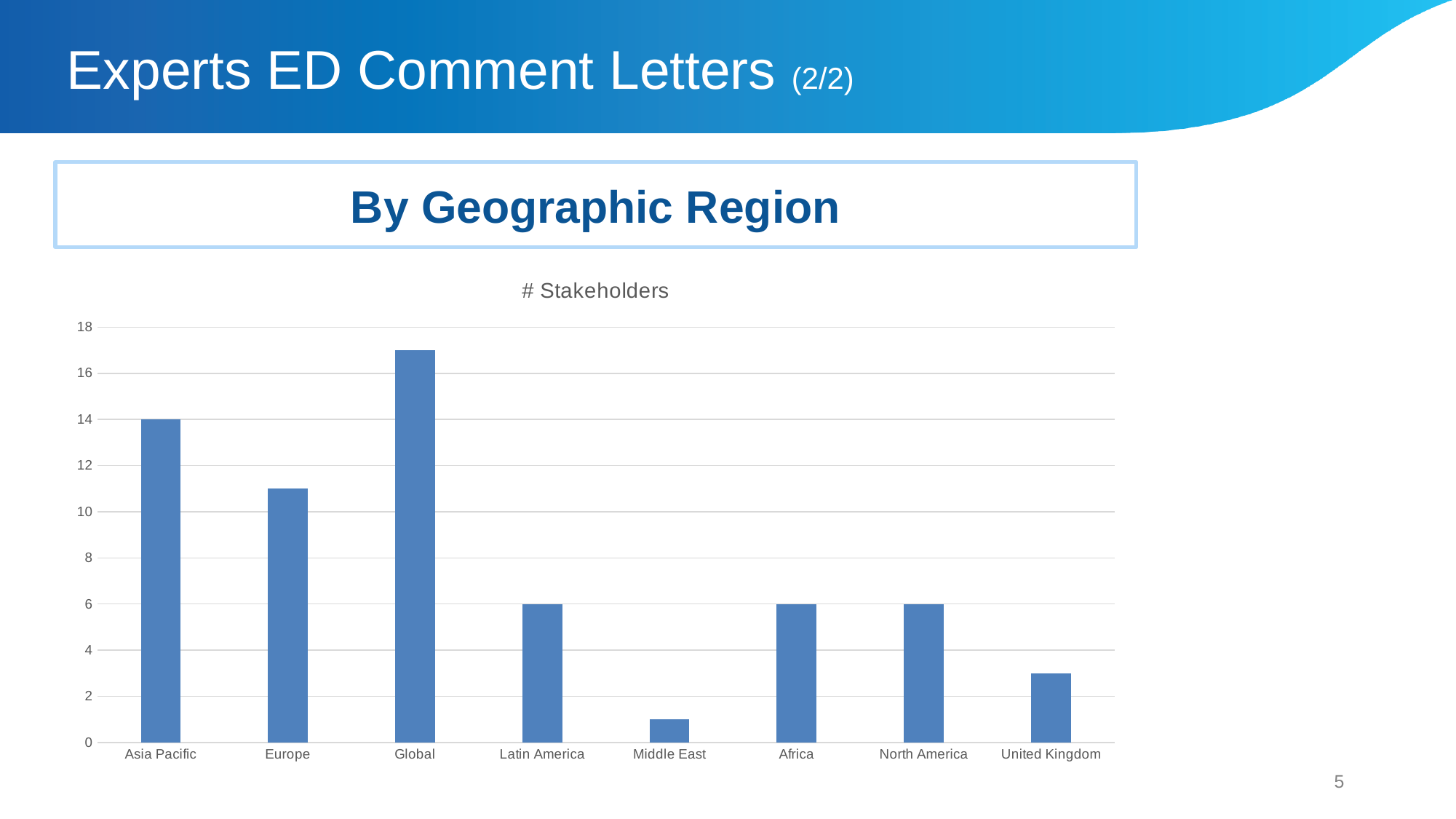

# Experts ED Comment Letters (2/2)
By Geographic Region

### Chart:

| Category | # Stakeholders |
|---|---|
| Asia Pacific | 14.0 |
| Europe | 11.0 |
| Global | 17.0 |
| Latin America | 6.0 |
| Middle East | 1.0 |
| Africa | 6.0 |
| North America | 6.0 |
| United Kingdom | 3.0 |
5